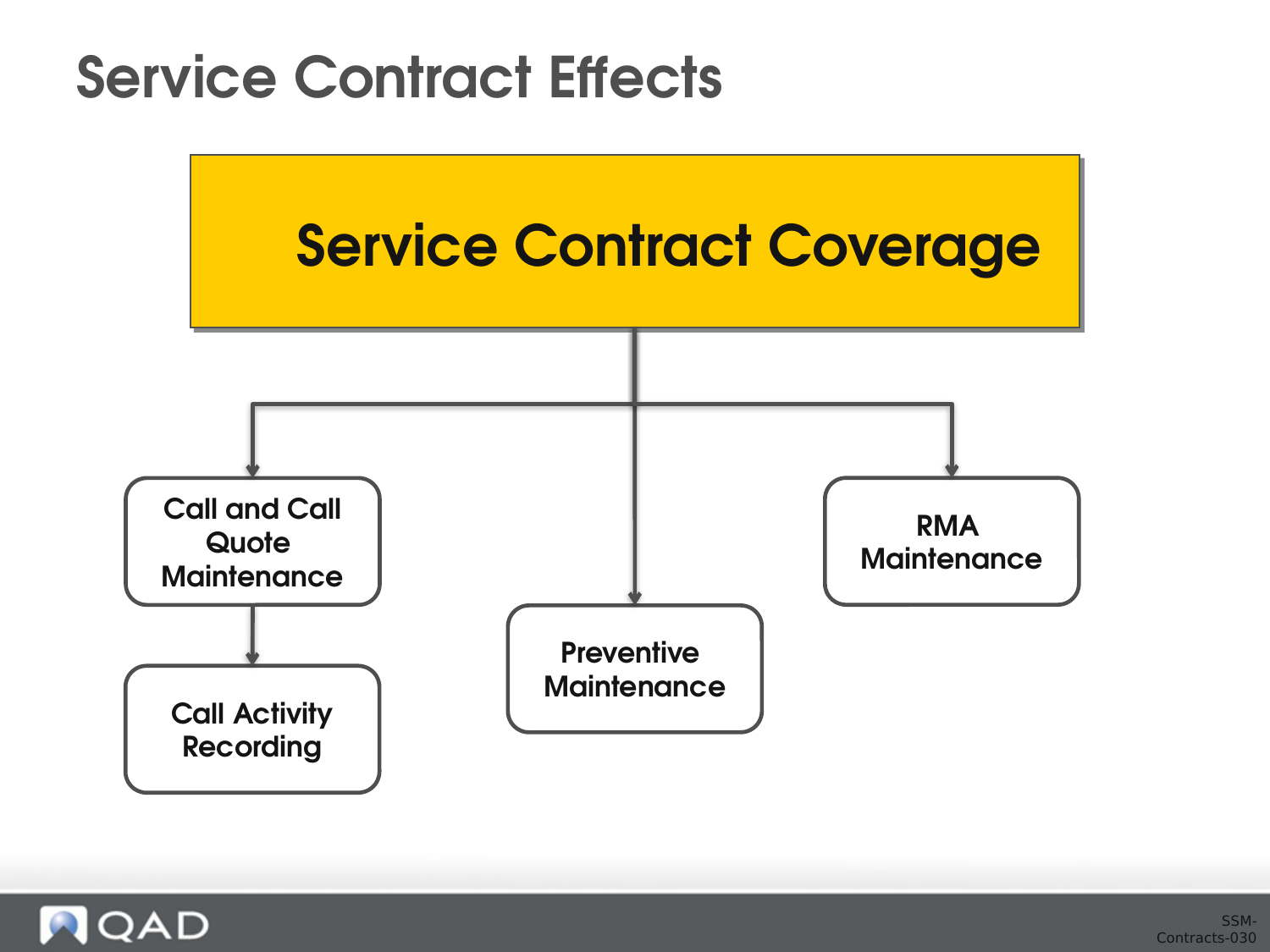

# Service Contract Effects

Service Contract Coverage
RMA
Maintenance
Call and Call
Quote
Maintenance
Preventive
Maintenance
Call Activity
Recording
SSM-Contracts-030